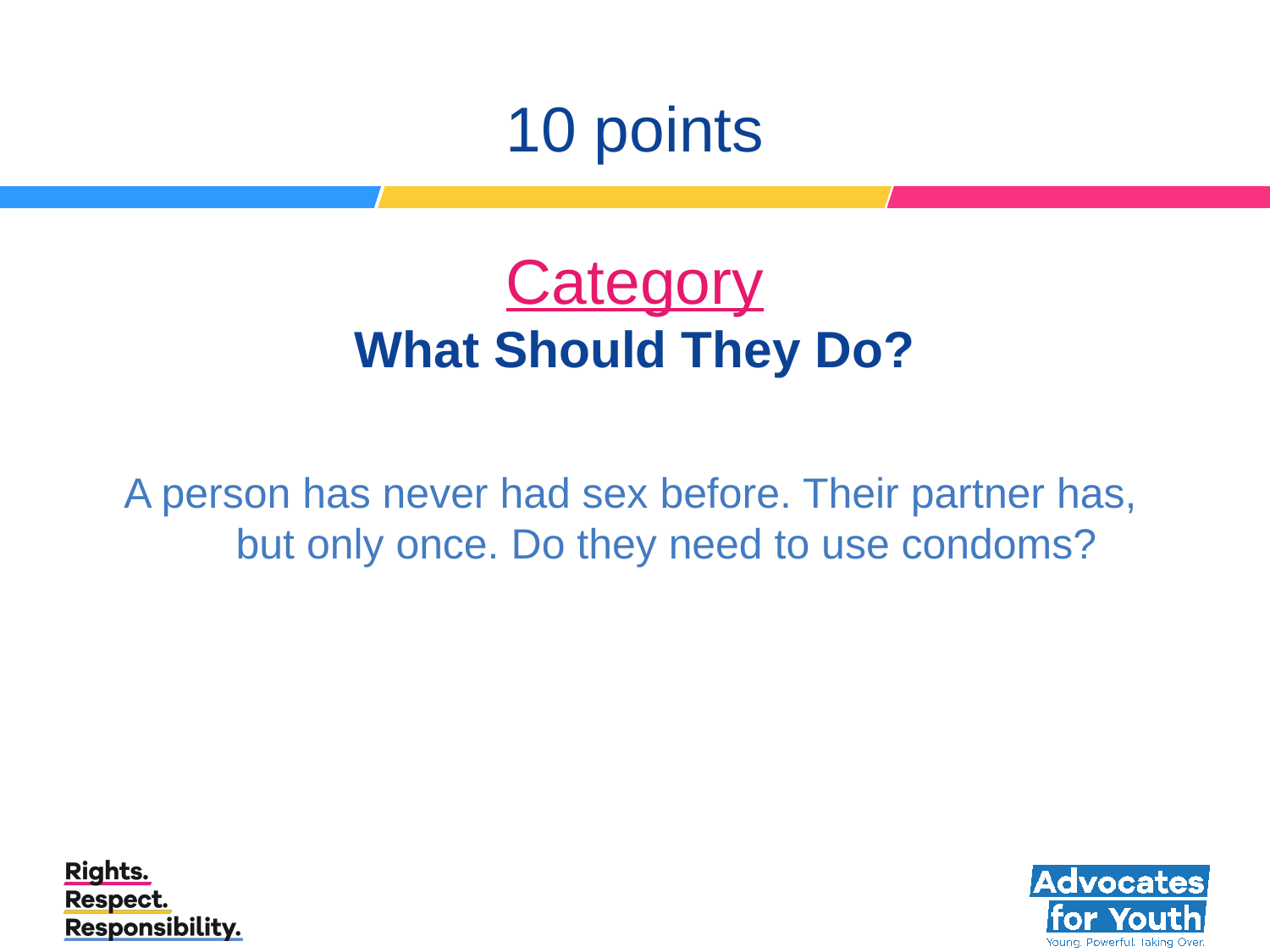

# 10 points Category What Should They Do?
A person has never had sex before. Their partner has,
but only once. Do they need to use condoms?